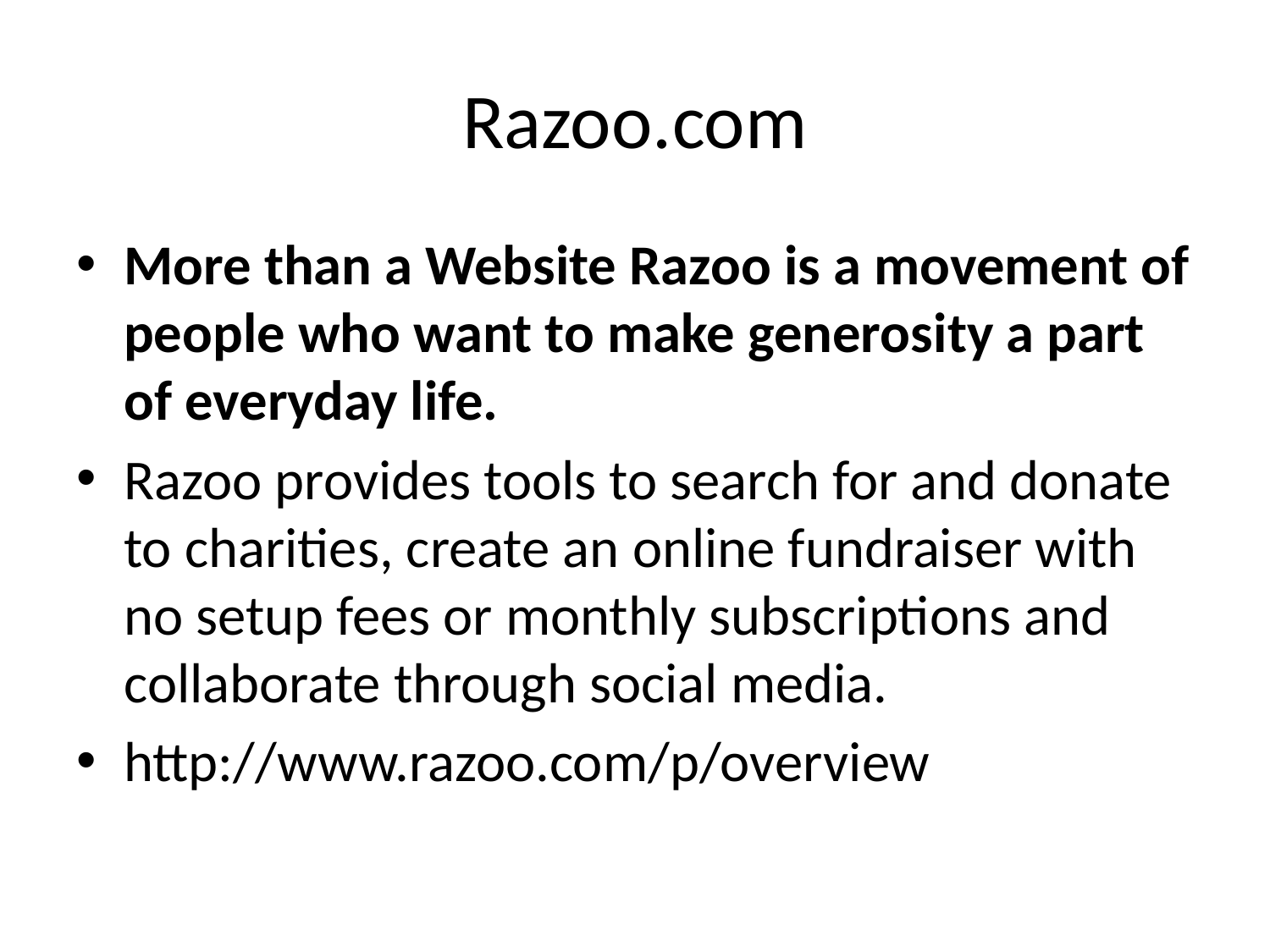

# Razoo.com
More than a Website Razoo is a movement of people who want to make generosity a part of everyday life.
Razoo provides tools to search for and donate to charities, create an online fundraiser with no setup fees or monthly subscriptions and collaborate through social media.
http://www.razoo.com/p/overview